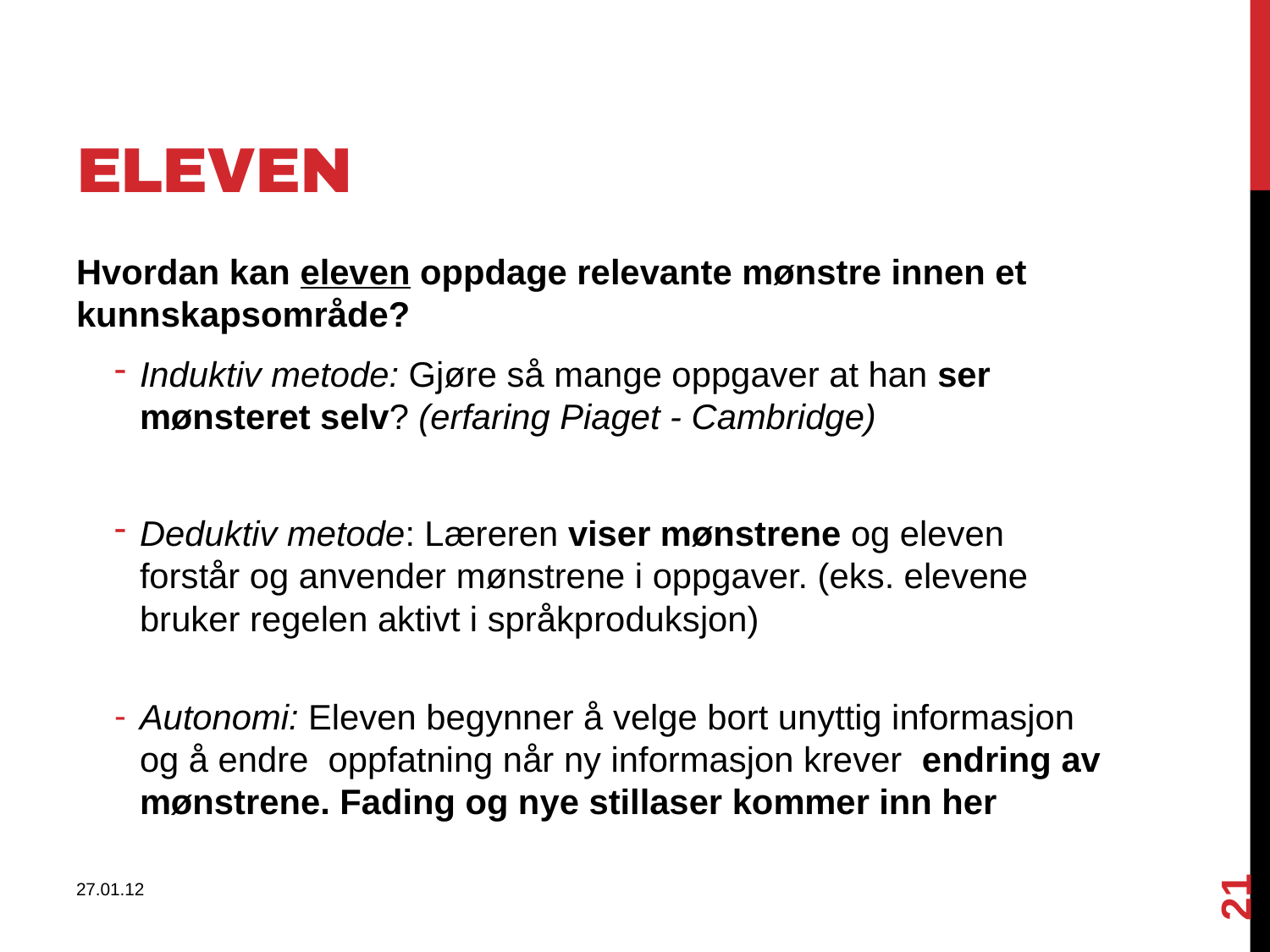

# Eleven
Hvordan kan eleven oppdage relevante mønstre innen et kunnskapsområde?
Induktiv metode: Gjøre så mange oppgaver at han ser mønsteret selv? (erfaring Piaget - Cambridge)

Deduktiv metode: Læreren viser mønstrene og eleven forstår og anvender mønstrene i oppgaver. (eks. elevene bruker regelen aktivt i språkproduksjon)

Autonomi: Eleven begynner å velge bort unyttig informasjon og å endre  oppfatning når ny informasjon krever  endring av mønstrene. Fading og nye stillaser kommer inn her
21
27.01.12